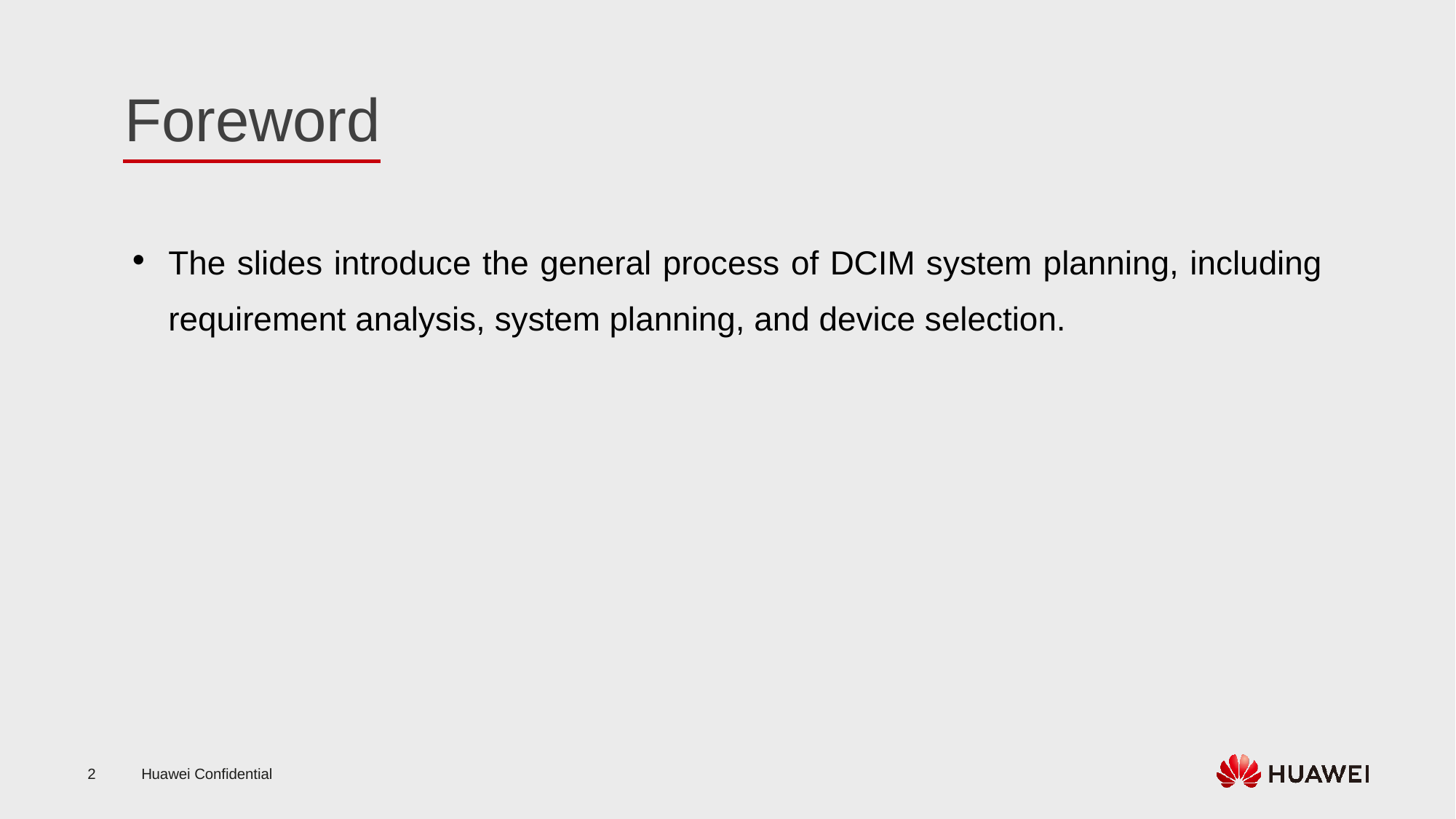

The slides introduce the general process of DCIM system planning, including requirement analysis, system planning, and device selection.